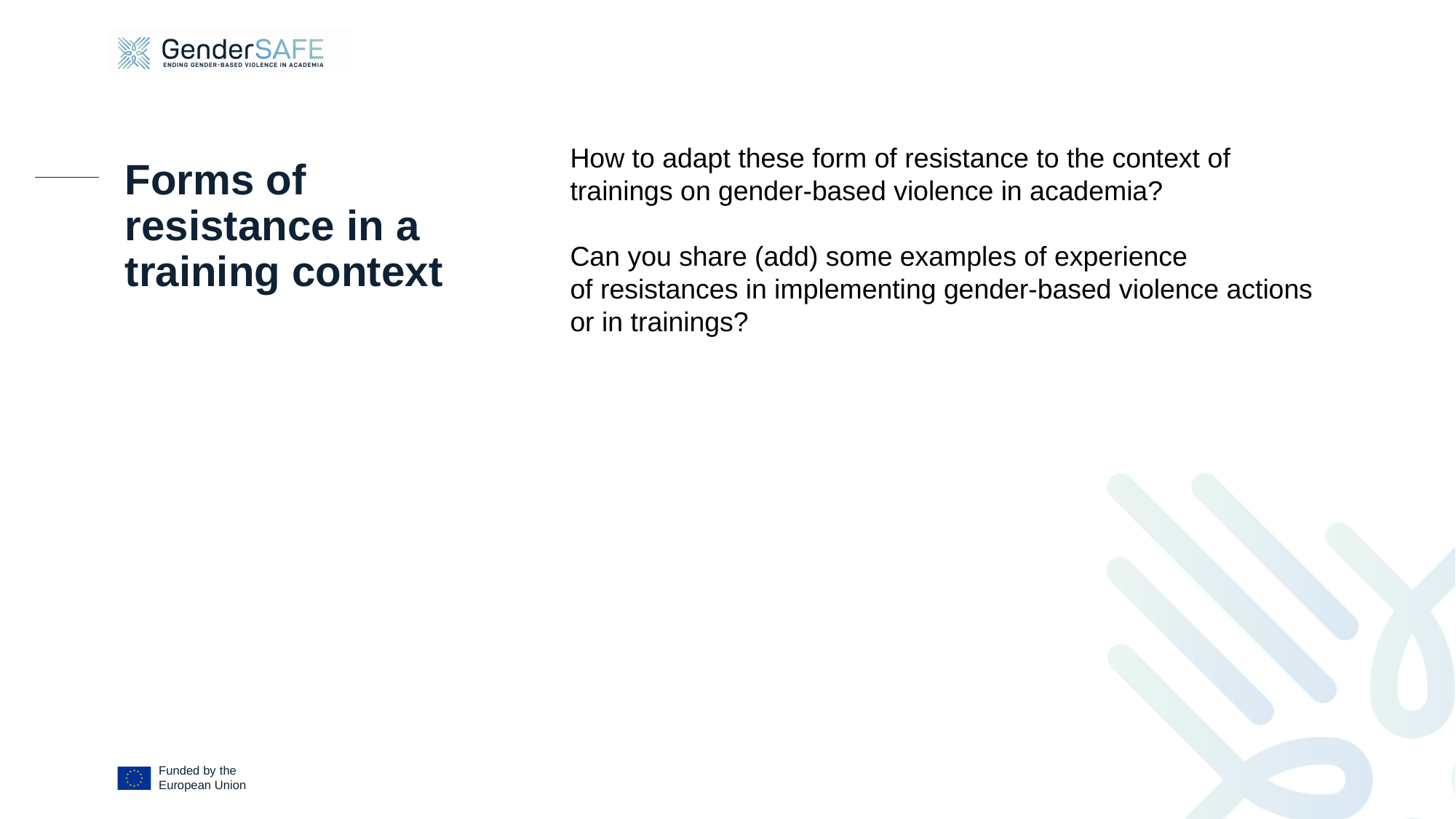

# Forms of resistance in a training context

How to adapt these form of resistance to the context of trainings on gender-based violence in academia?

Can you share (add) some examples of experience
of resistances in implementing gender-based violence actions or in trainings?